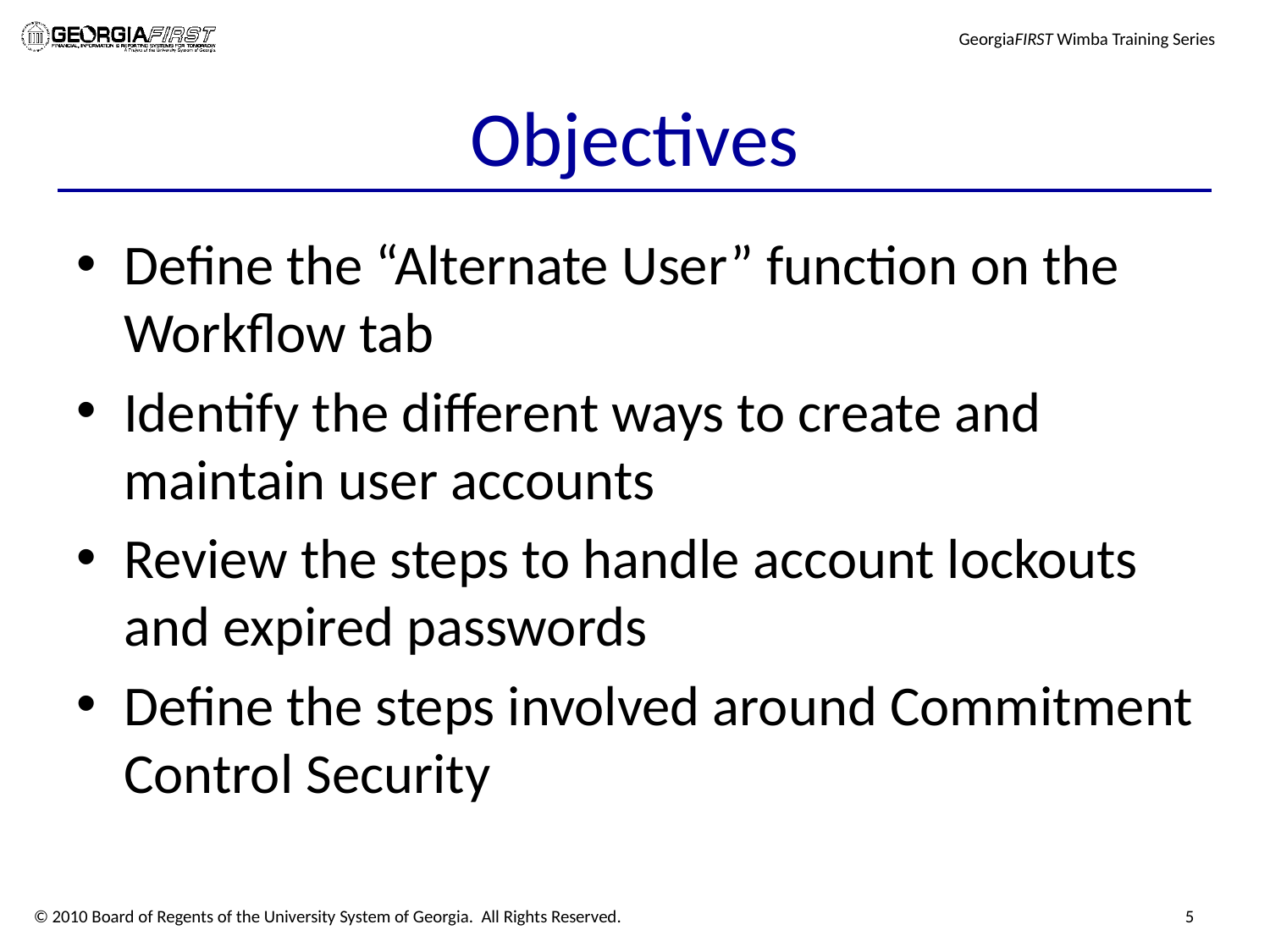

# Objectives
Define the “Alternate User” function on the Workflow tab
Identify the different ways to create and maintain user accounts
Review the steps to handle account lockouts and expired passwords
Define the steps involved around Commitment Control Security